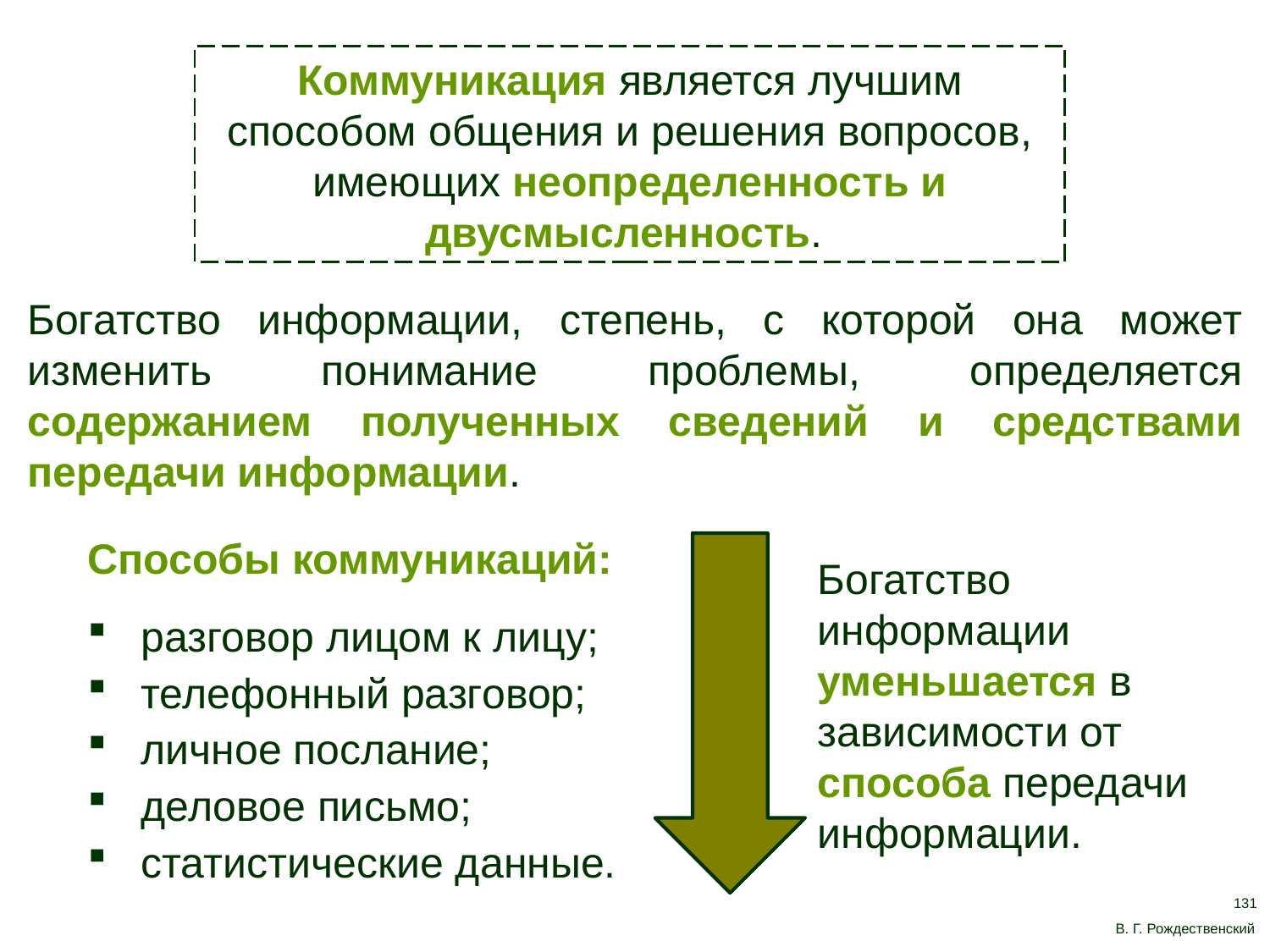

Коммуникация является лучшим способом общения и решения вопросов, имеющих неопределенность и двусмысленность.
Богатство информации, степень, с которой она может изменить понимание проблемы, определяется содержанием полученных сведений и средствами передачи информации.
Способы коммуникаций:

  разговор лицом к лицу;
  телефонный разговор;
  личное послание;
  деловое письмо;
  статистические данные.

Богатство информации уменьшается в зависимости от способа передачи информации.
131
В. Г. Рождественский